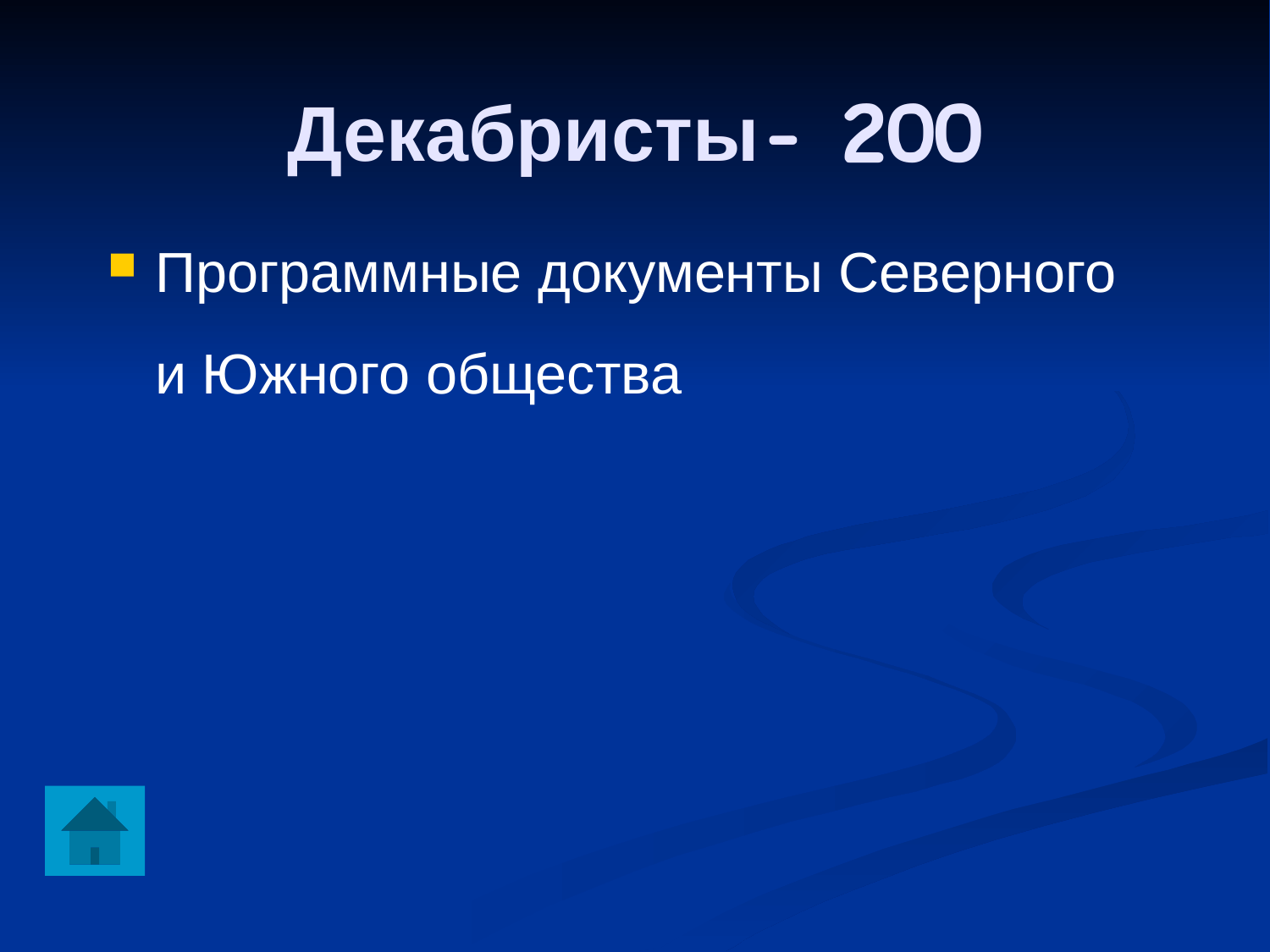

Декабристы- 200
Программные документы Северного и Южного общества